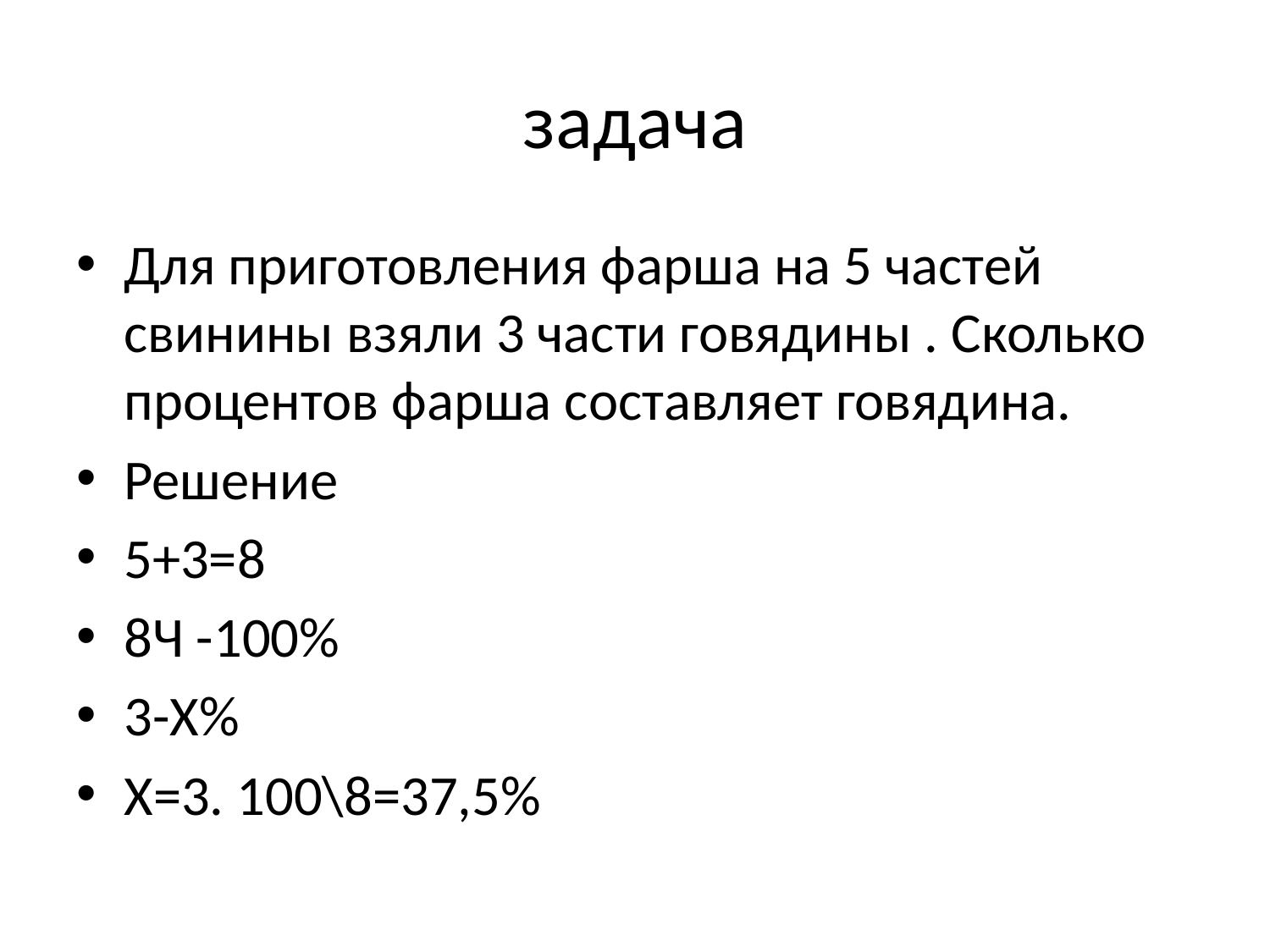

# задача
Для приготовления фарша на 5 частей свинины взяли 3 части говядины . Сколько процентов фарша составляет говядина.
Решение
5+3=8
8Ч -100%
3-Х%
Х=3. 100\8=37,5%